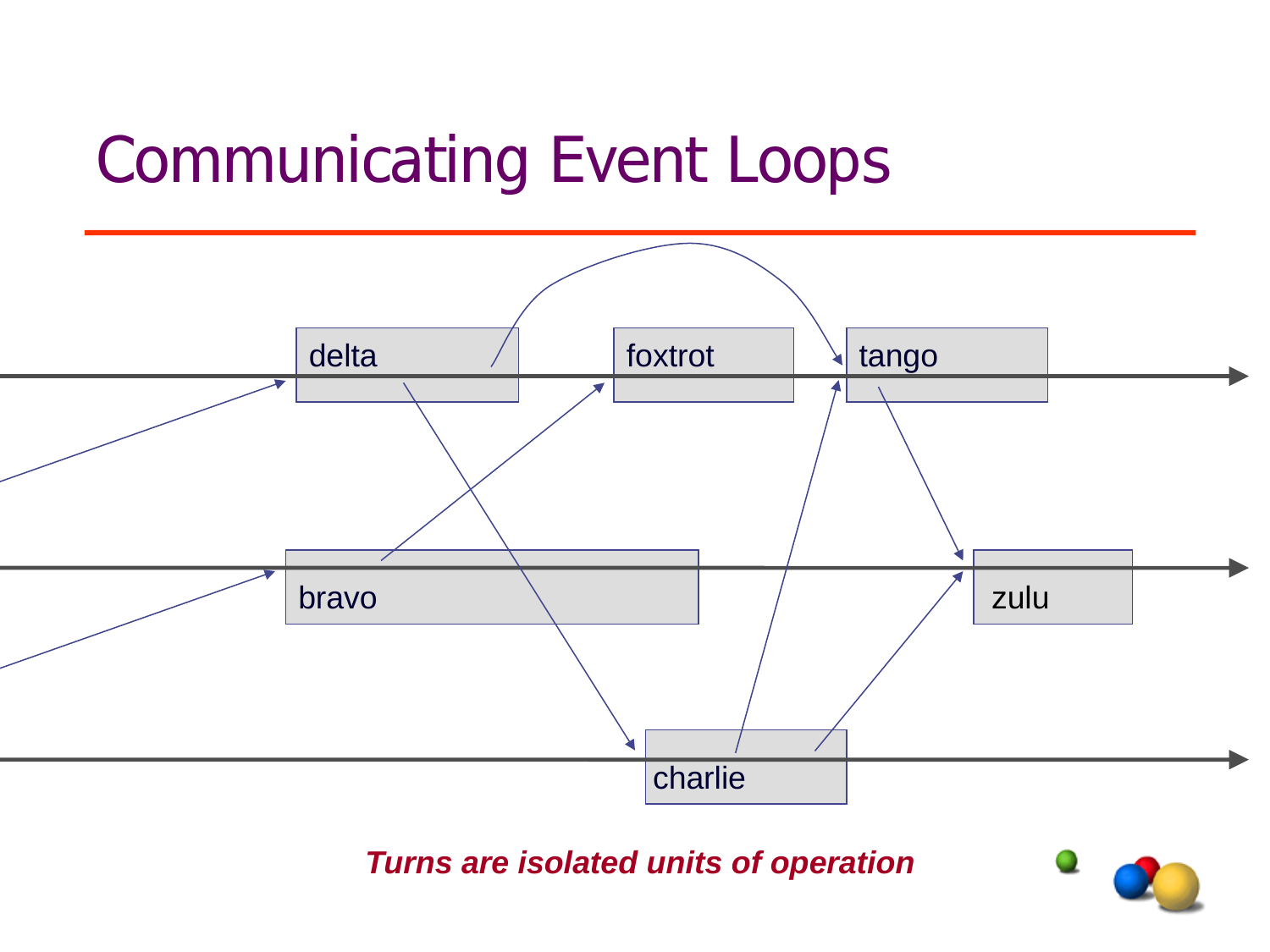

# Communicating Event Loops

delta
foxtrot
tango

bravo

zulu

charlie

Turns are isolated units of operation